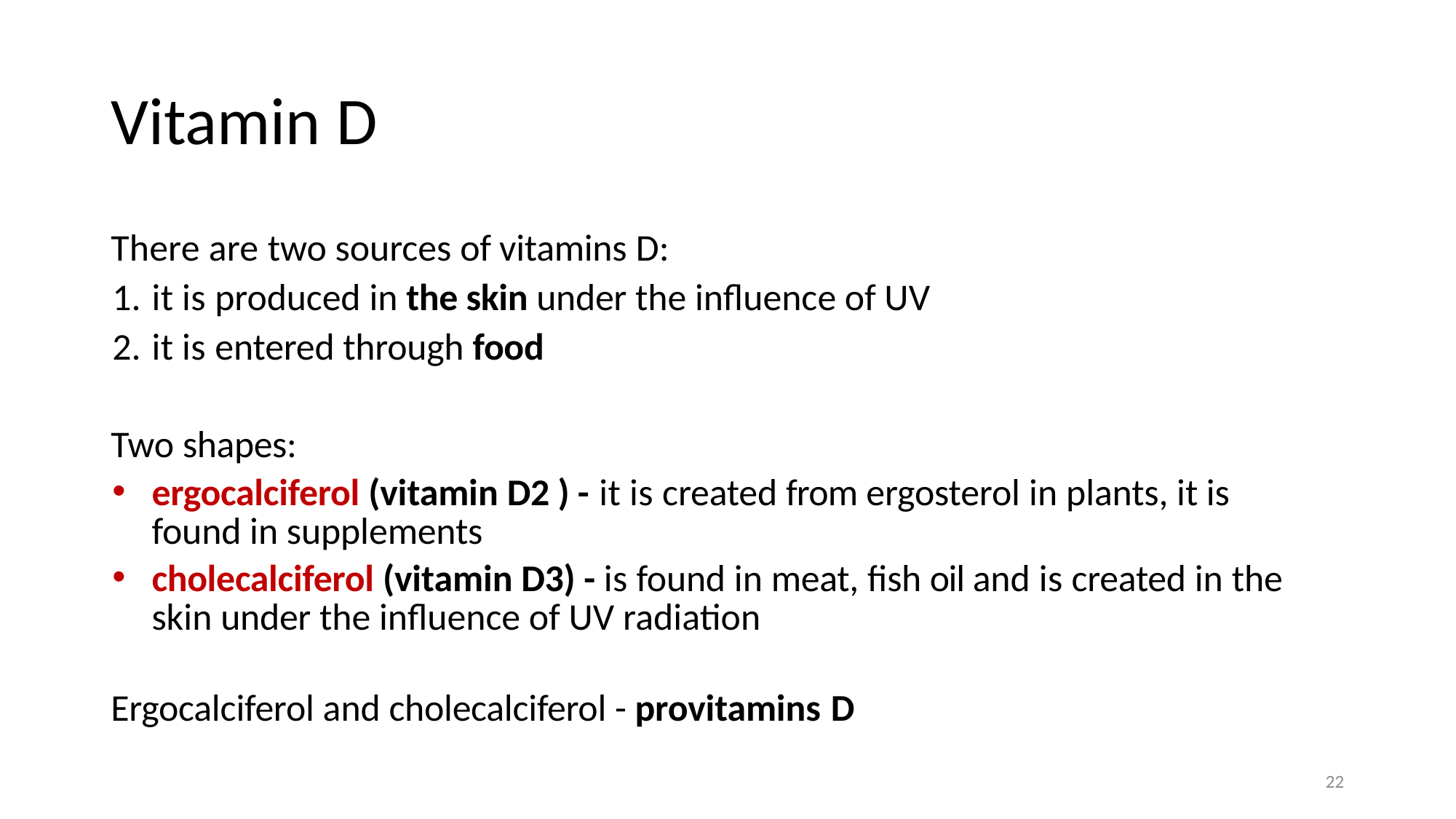

# Vitamin D
There are two sources of vitamins D:
it is produced in the skin under the influence of UV
it is entered through food

Two shapes:
ergocalciferol (vitamin D2 ) - it is created from ergosterol in plants, it is found in supplements
cholecalciferol (vitamin D3) - is found in meat, fish oil and is created in the skin under the influence of UV radiation

Ergocalciferol and cholecalciferol - provitamins D

22